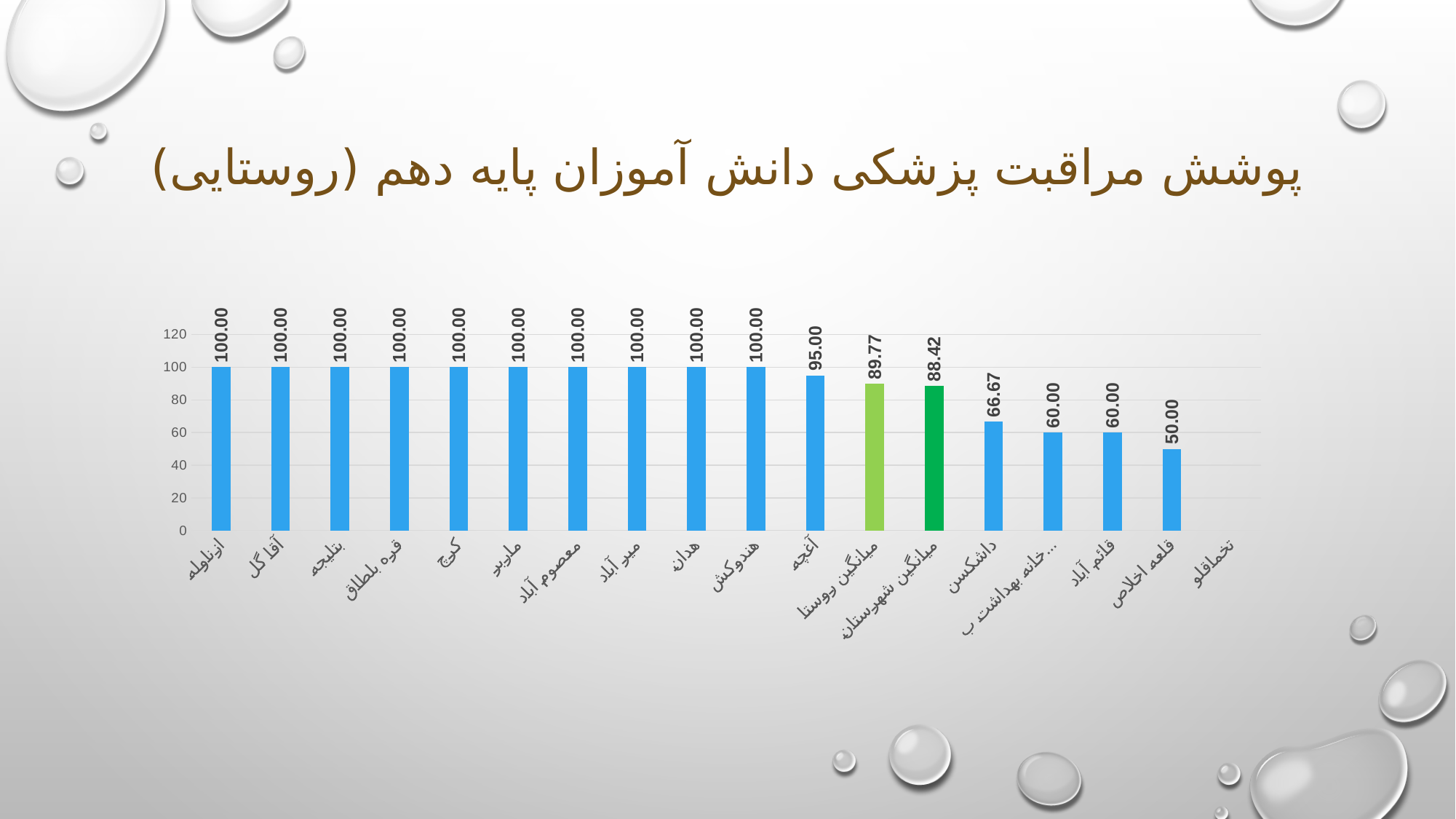

# پوشش مراقبت پزشکی دانش آموزان پایه دهم (روستایی)

### Chart

| Category | Average of درصد |
|---|---|
| ازناوله | 100.0 |
| آقا گل | 100.0 |
| بتلیجه | 100.0 |
| قره بلطاق | 100.0 |
| کرچ | 100.0 |
| ماربر | 100.0 |
| معصوم آباد | 100.0 |
| میر آباد | 100.0 |
| هدان | 100.0 |
| هندوکش | 100.0 |
| آغچه | 95.0 |
| میانگین روستا | 89.77 |
| میانگین شهرستان | 88.42 |
| داشکسن | 66.66666667 |
| خانه بهداشت بلطاق | 60.0 |
| قائم آباد | 60.0 |
| قلعه اخلاص | 50.0 |
| تخماقلو | None |